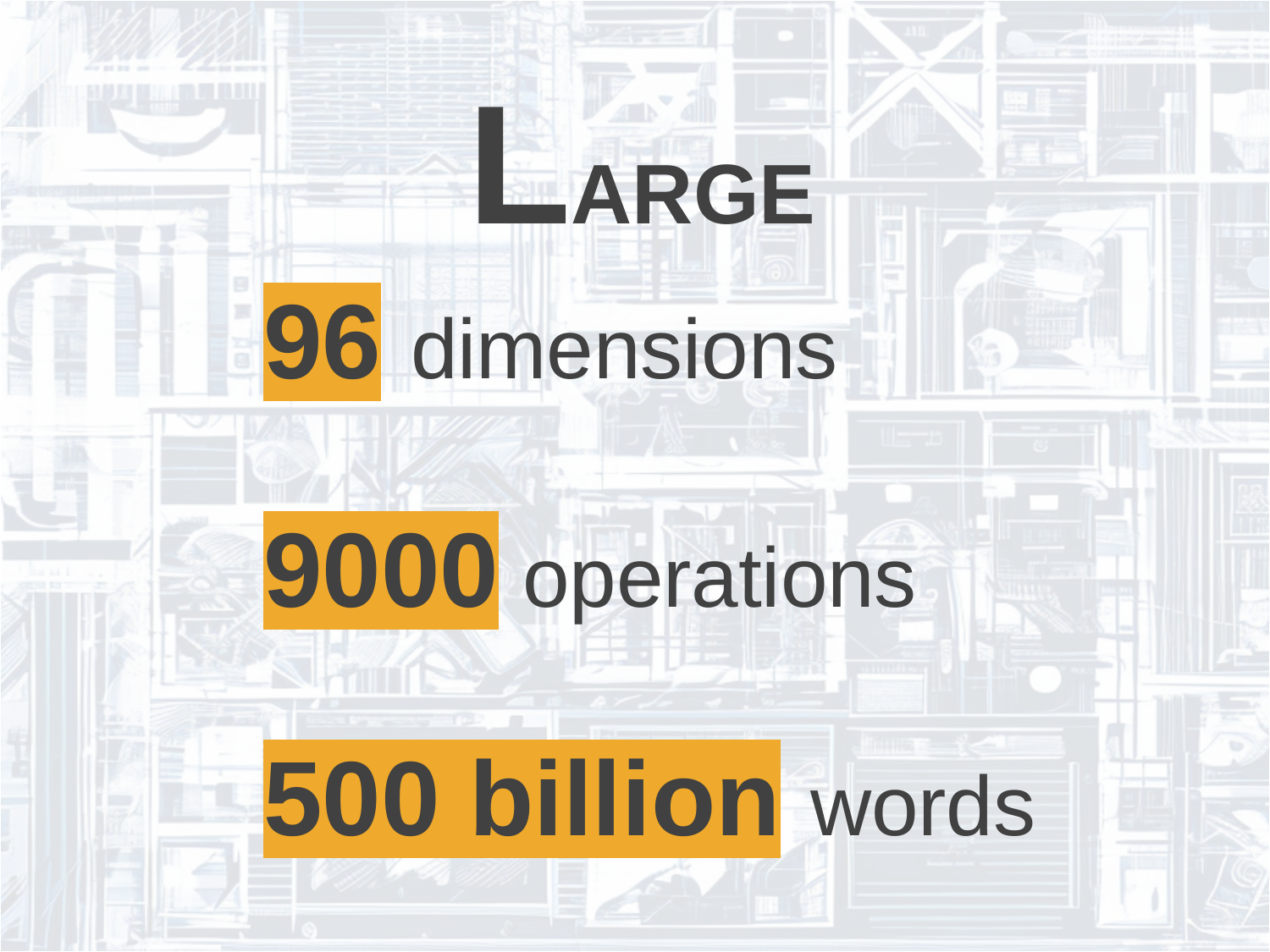

LARGE
96 dimensions

9000 operations

500 billion words